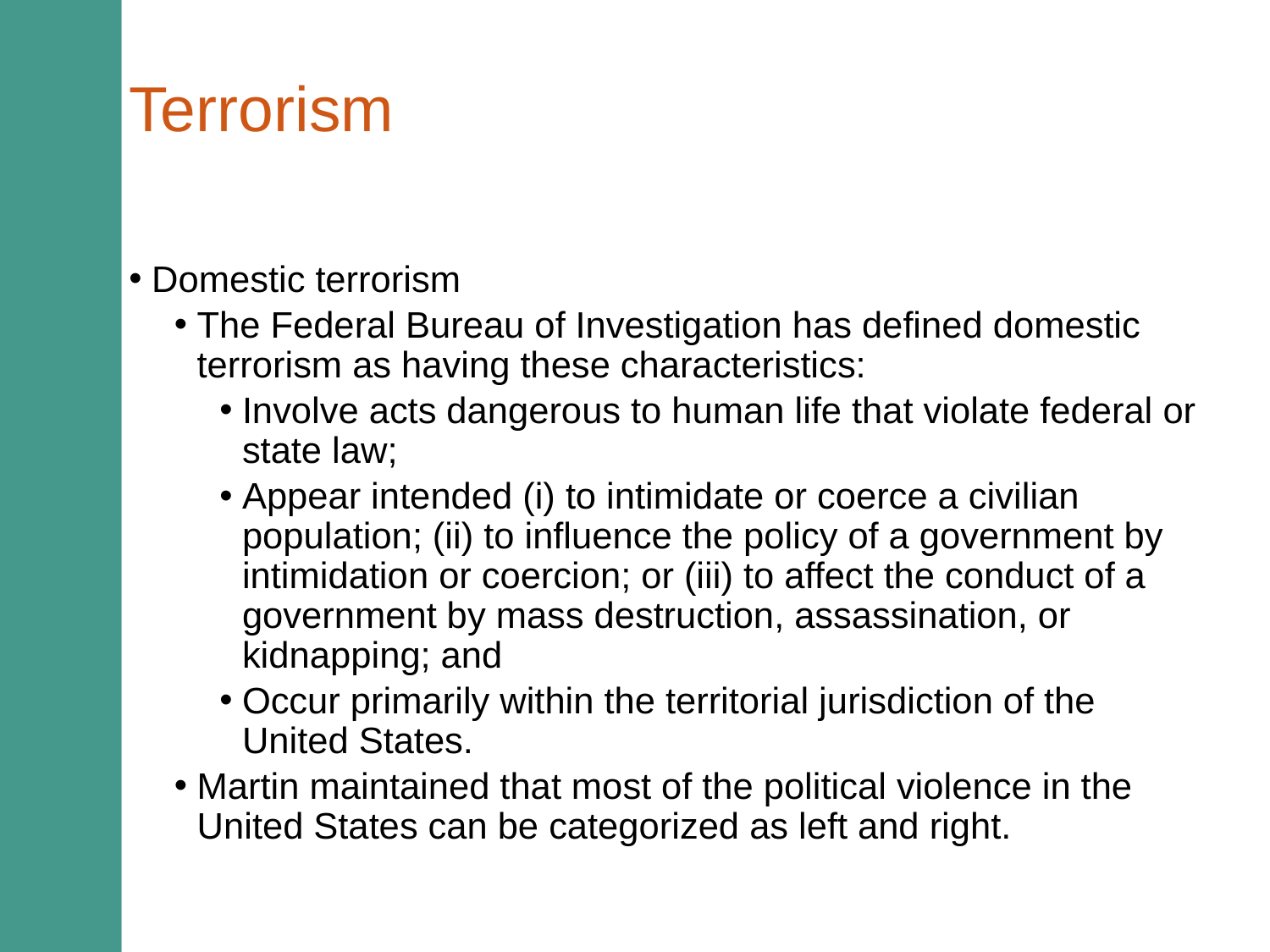

# Terrorism
Domestic terrorism
The Federal Bureau of Investigation has defined domestic terrorism as having these characteristics:
Involve acts dangerous to human life that violate federal or state law;
Appear intended (i) to intimidate or coerce a civilian population; (ii) to influence the policy of a government by intimidation or coercion; or (iii) to affect the conduct of a government by mass destruction, assassination, or kidnapping; and
Occur primarily within the territorial jurisdiction of the United States.
Martin maintained that most of the political violence in the United States can be categorized as left and right.